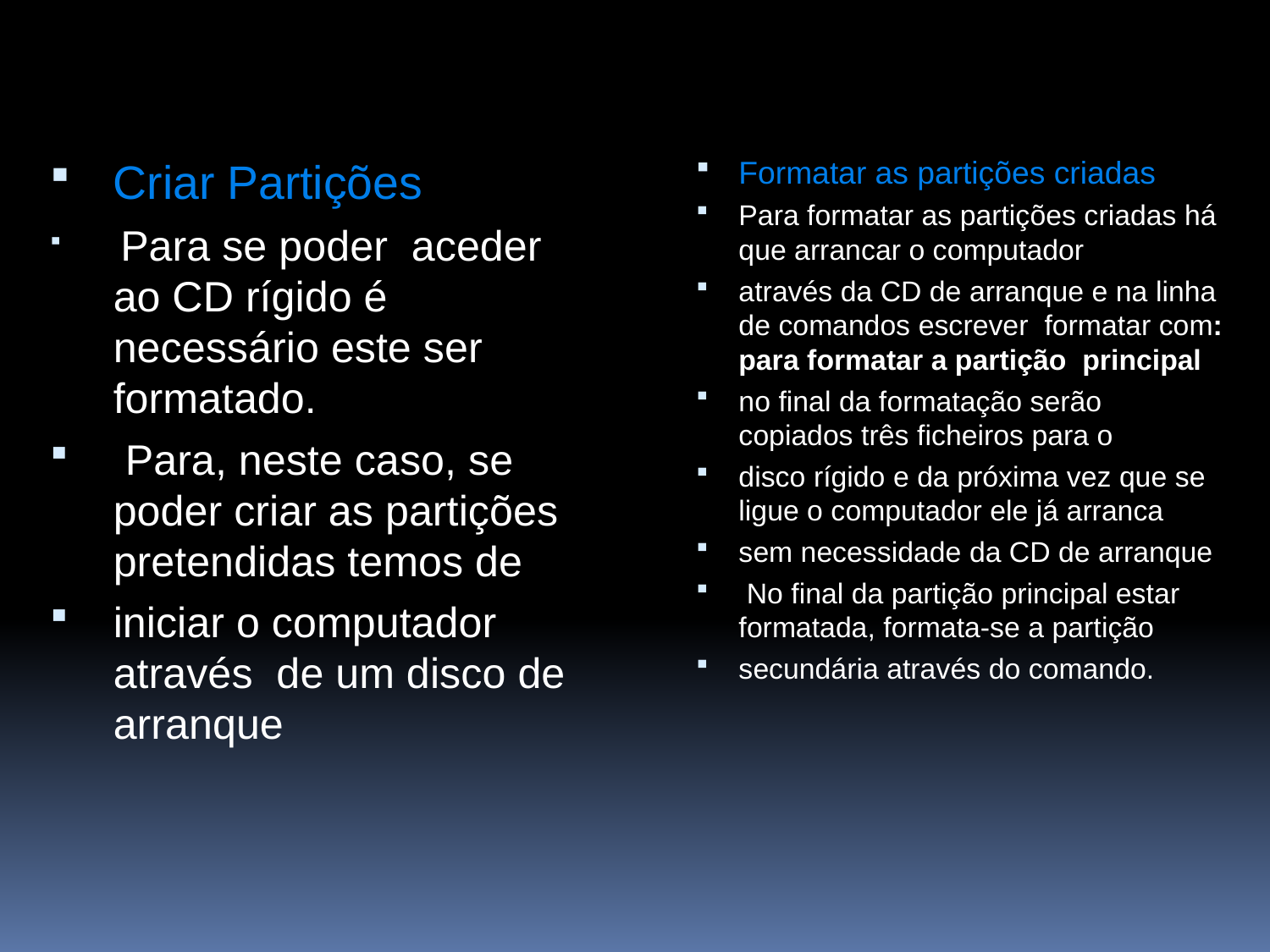

Criar Partições
 Para se poder  aceder  ao CD rígido é necessário este ser formatado.
 Para, neste caso, se poder criar as partições pretendidas temos de
iniciar o computador  através  de um disco de arranque

Formatar as partições criadas
Para formatar as partições criadas há que arrancar o computador
através da CD de arranque e na linha de comandos escrever  formatar com: para formatar a partição  principal
no final da formatação serão copiados três ficheiros para o
disco rígido e da próxima vez que se ligue o computador ele já arranca
sem necessidade da CD de arranque
 No final da partição principal estar formatada, formata-se a partição
secundária através do comando.